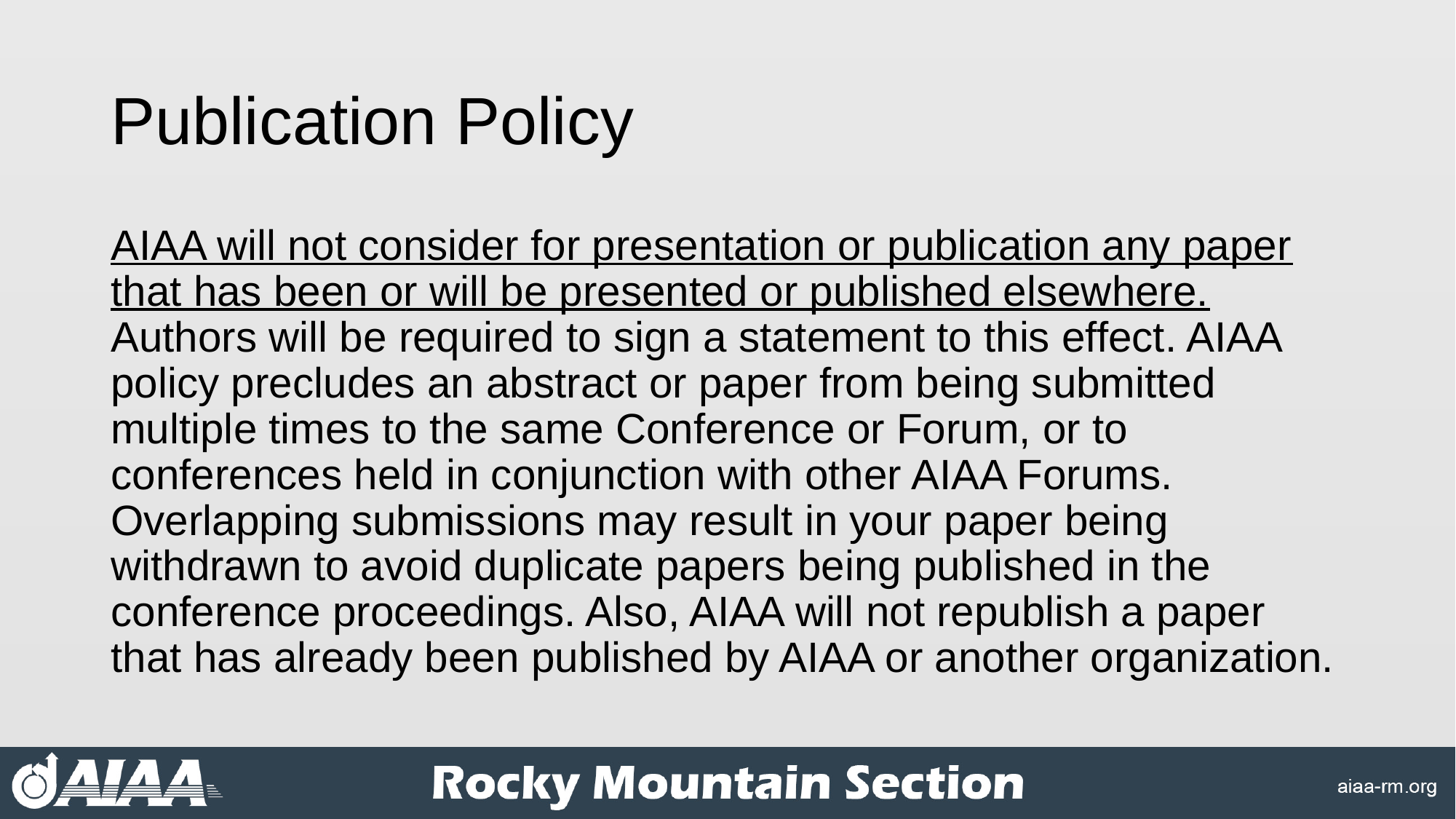

# Publication Policy
AIAA will not consider for presentation or publication any paper that has been or will be presented or published elsewhere. Authors will be required to sign a statement to this effect. AIAA policy precludes an abstract or paper from being submitted multiple times to the same Conference or Forum, or to conferences held in conjunction with other AIAA Forums. Overlapping submissions may result in your paper being withdrawn to avoid duplicate papers being published in the conference proceedings. Also, AIAA will not republish a paper that has already been published by AIAA or another organization.